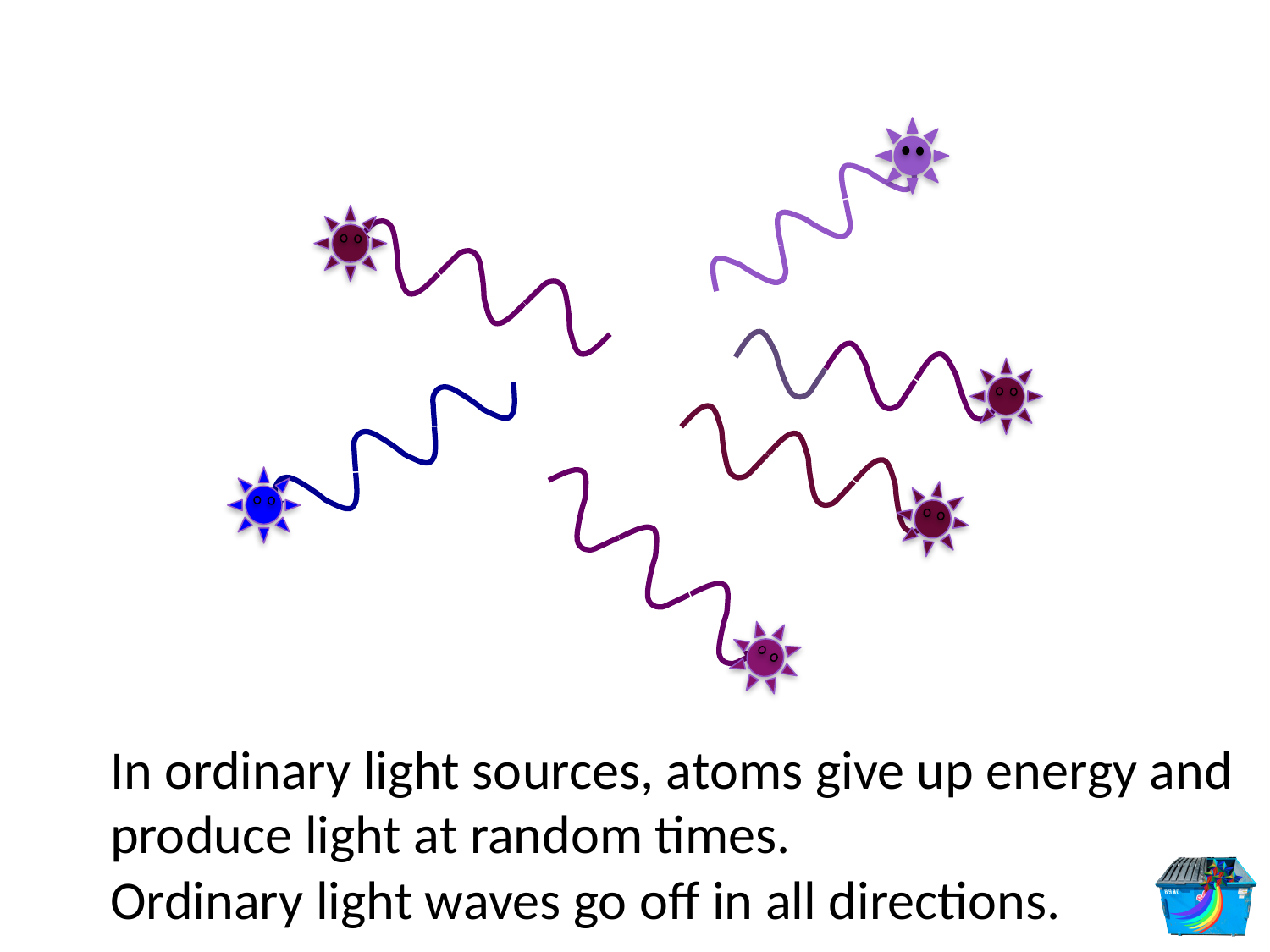

In ordinary light sources, atoms give up energy and produce light at random times.
Ordinary light waves go off in all directions.